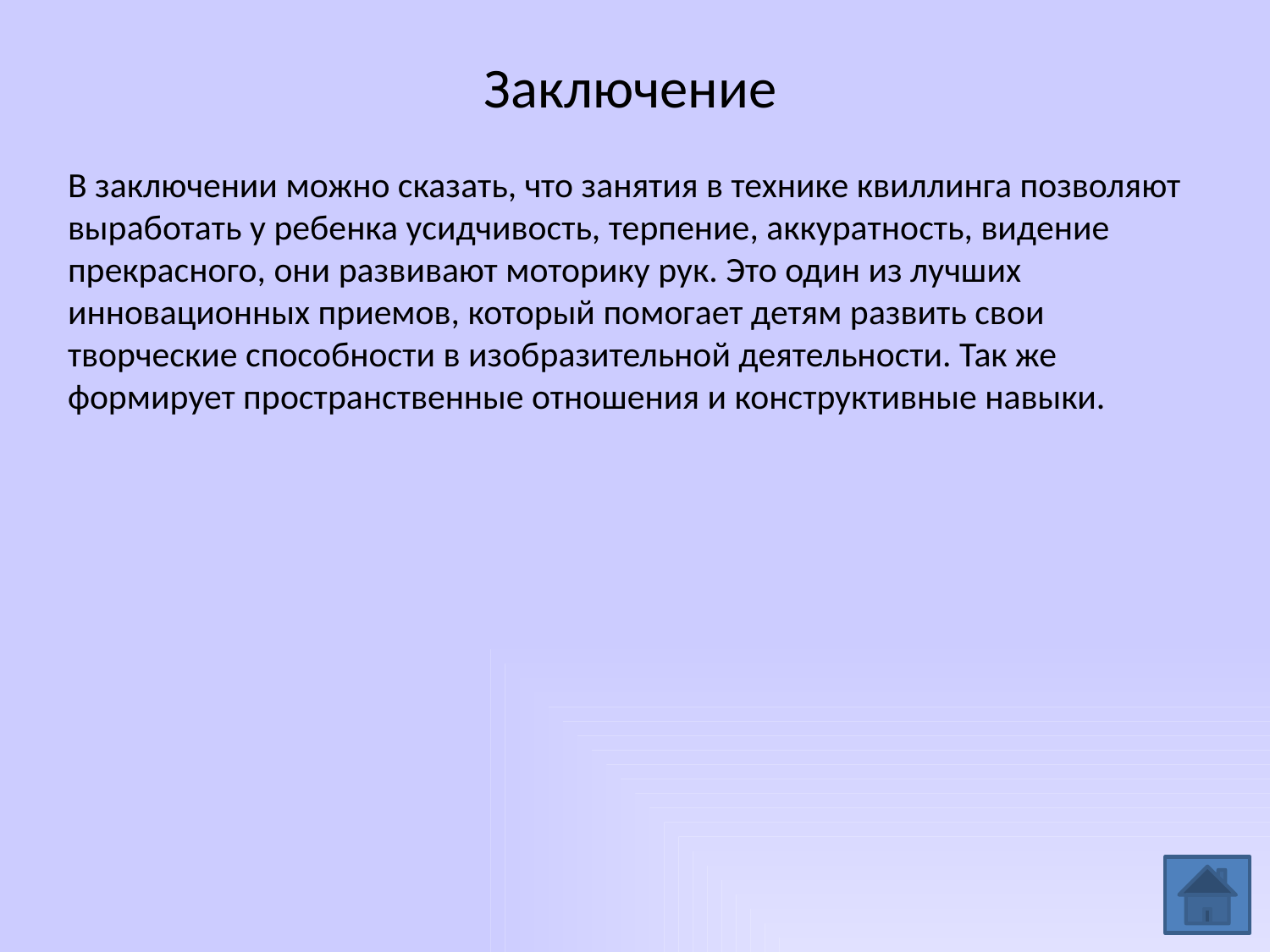

# Заключение
В заключении можно сказать, что занятия в технике квиллинга позволяют выработать у ребенка усидчивость, терпение, аккуратность, видение прекрасного, они развивают моторику рук. Это один из лучших инновационных приемов, который помогает детям развить свои творческие способности в изобразительной деятельности. Так же формирует пространственные отношения и конструктивные навыки.